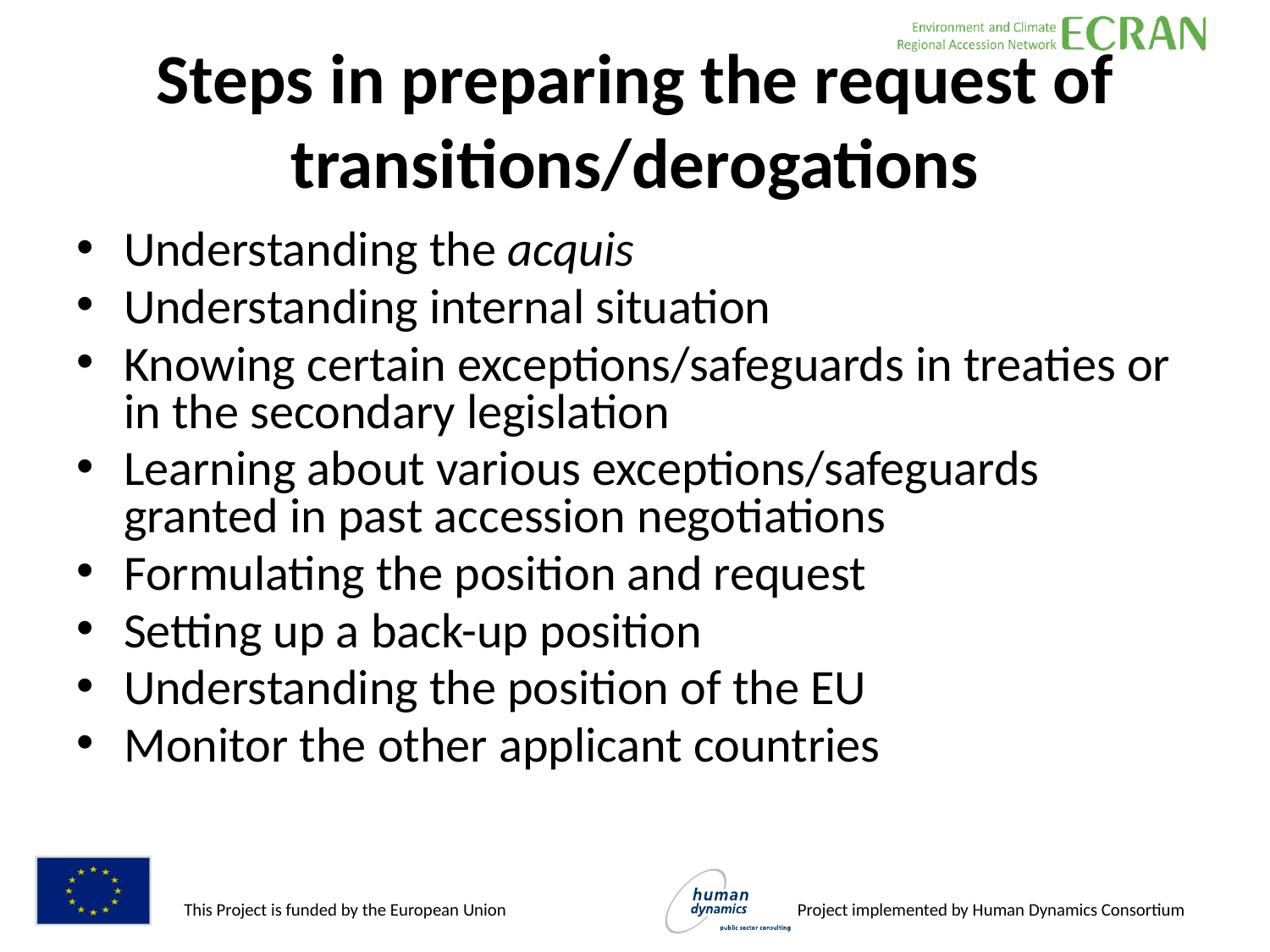

Steps in preparing the request of transitions/derogations
Understanding the acquis
Understanding internal situation
Knowing certain exceptions/safeguards in treaties or in the secondary legislation
Learning about various exceptions/safeguards granted in past accession negotiations
Formulating the position and request
Setting up a back-up position
Understanding the position of the EU
Monitor the other applicant countries